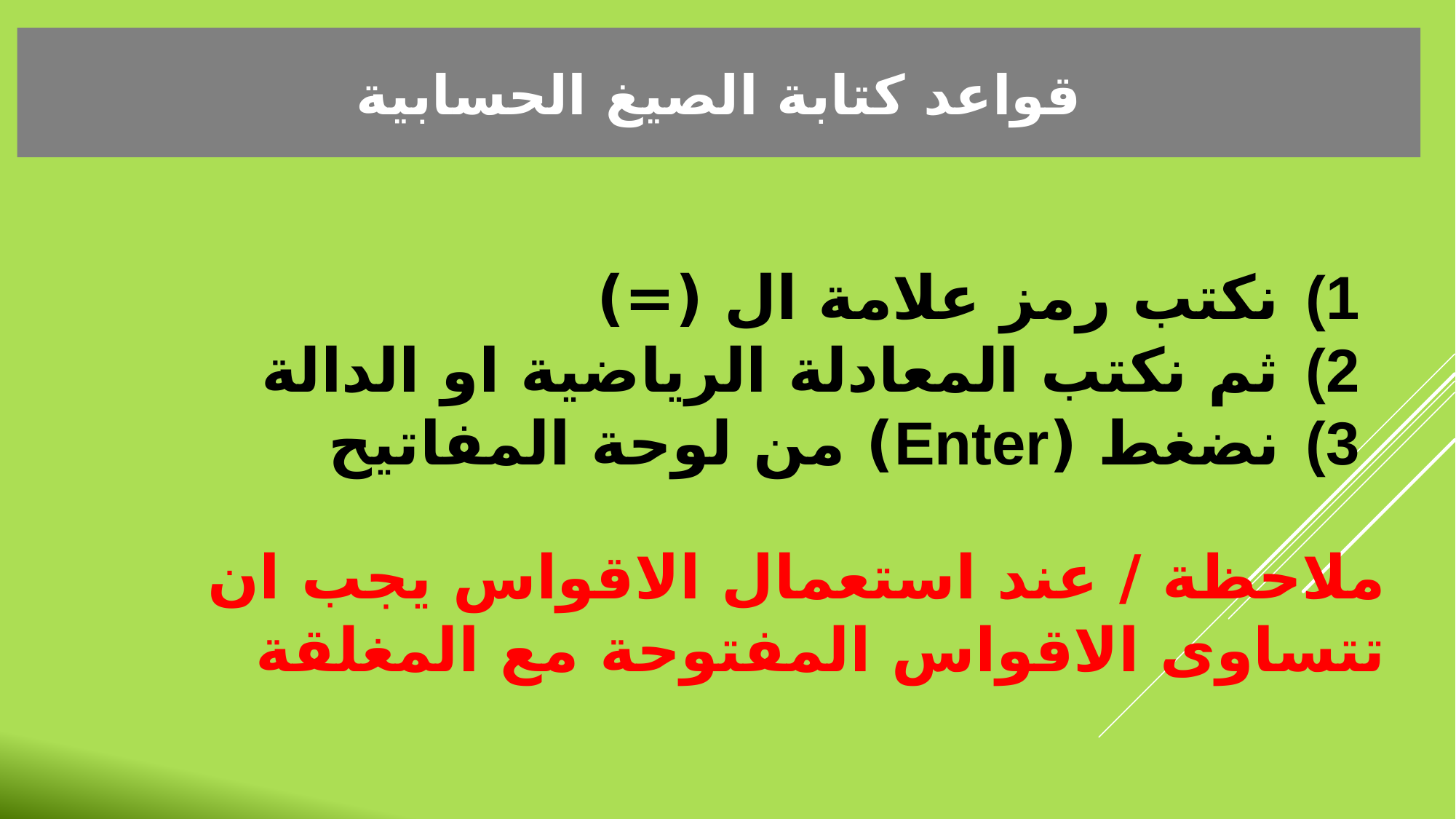

قواعد كتابة الصيغ الحسابية
نكتب رمز علامة ال (=)
ثم نكتب المعادلة الرياضية او الدالة
نضغط (Enter) من لوحة المفاتيح

ملاحظة / عند استعمال الاقواس يجب ان تتساوى الاقواس المفتوحة مع المغلقة